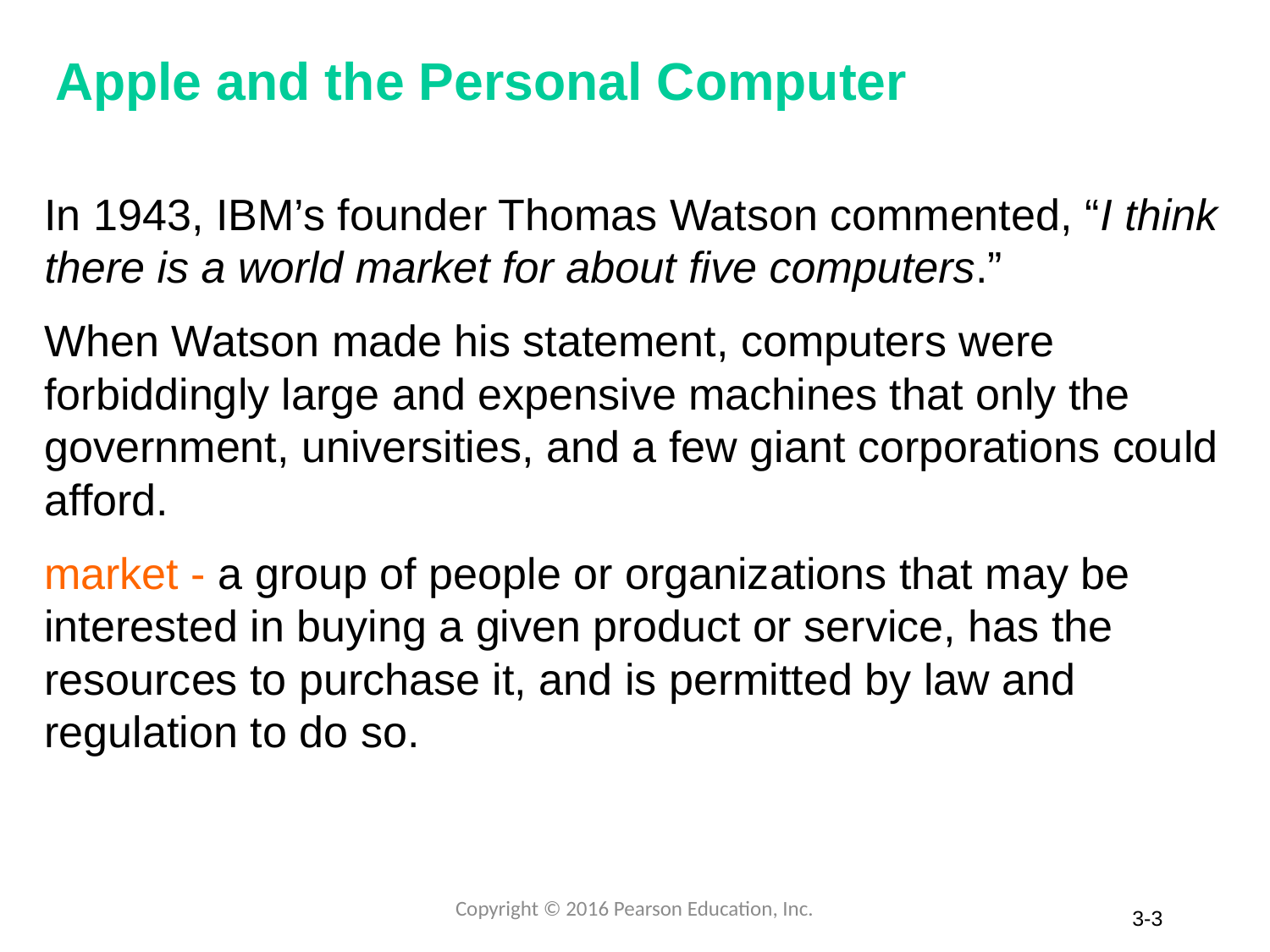

# Apple and the Personal Computer
In 1943, IBM’s founder Thomas Watson commented, “I think there is a world market for about five computers.”

When Watson made his statement, computers were forbiddingly large and expensive machines that only the government, universities, and a few giant corporations could afford.

market - a group of people or organizations that may be interested in buying a given product or service, has the resources to purchase it, and is permitted by law and regulation to do so.

Copyright © 2016 Pearson Education, Inc.